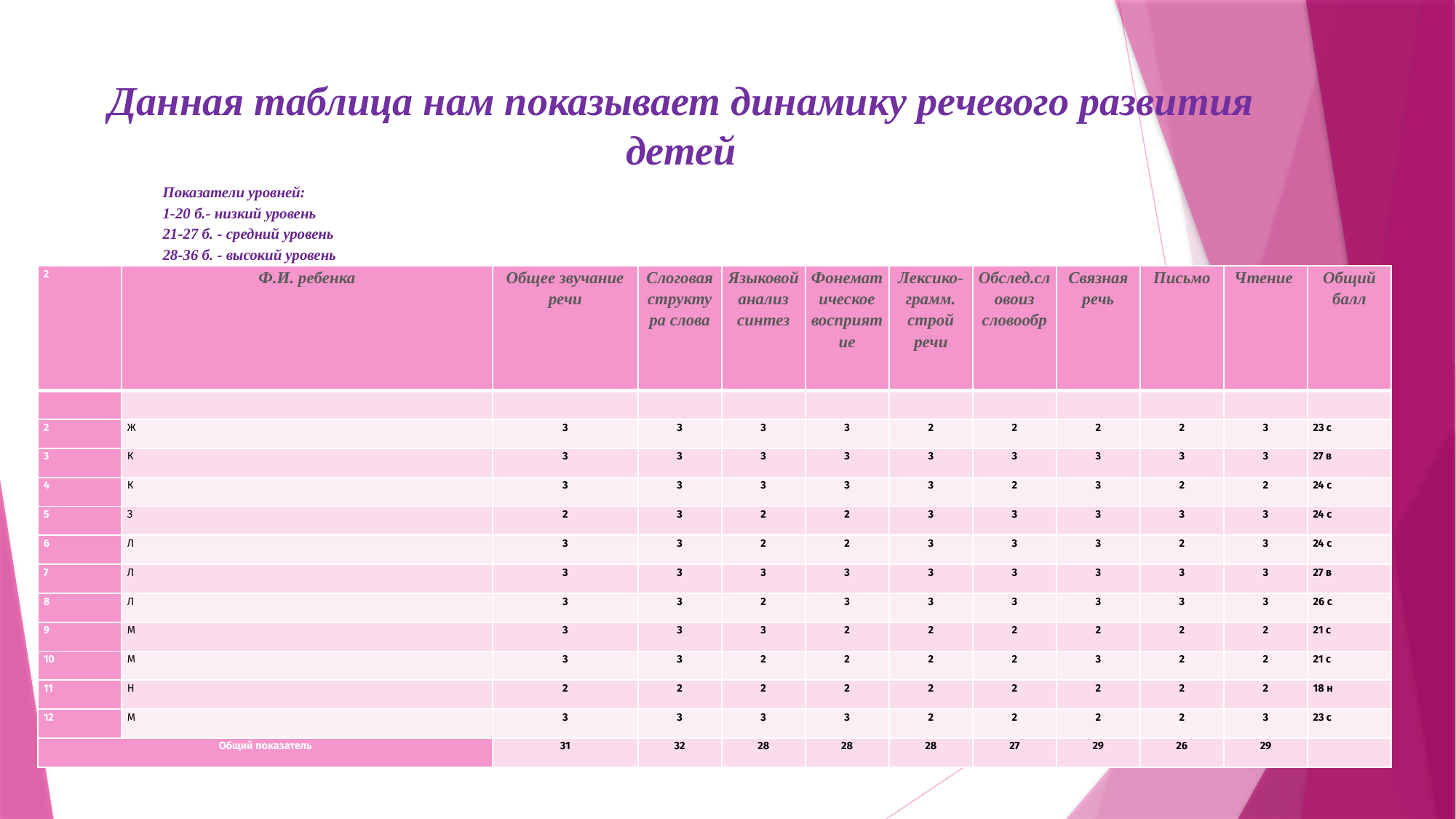

# Данная таблица нам показывает динамику речевого развития детей
Показатели уровней:
1-20 б.- низкий уровень
21-27 б. - средний уровень
28-36 б. - высокий уровень
| 2 | Ф.И. ребенка | Общее звучание речи | Слоговая структура слова | Языковой анализ синтез | Фонематическое восприятие | Лексико-грамм. строй речи | Обслед.словоиз словообр | Связная речь | Письмо | Чтение | Общий балл |
| --- | --- | --- | --- | --- | --- | --- | --- | --- | --- | --- | --- |
|  |  |  |  |  |  |  |  |  |  |  |  |
| 2 | Ж | 3 | 3 | 3 | 3 | 2 | 2 | 2 | 2 | 3 | 23 с |
| 3 | К | 3 | 3 | 3 | 3 | 3 | 3 | 3 | 3 | 3 | 27 в |
| 4 | К | 3 | 3 | 3 | 3 | 3 | 2 | 3 | 2 | 2 | 24 с |
| 5 | З | 2 | 3 | 2 | 2 | 3 | 3 | 3 | 3 | 3 | 24 с |
| 6 | Л | 3 | 3 | 2 | 2 | 3 | 3 | 3 | 2 | 3 | 24 с |
| 7 | Л | 3 | 3 | 3 | 3 | 3 | 3 | 3 | 3 | 3 | 27 в |
| 8 | Л | 3 | 3 | 2 | 3 | 3 | 3 | 3 | 3 | 3 | 26 с |
| 9 | М | 3 | 3 | 3 | 2 | 2 | 2 | 2 | 2 | 2 | 21 с |
| 10 | М | 3 | 3 | 2 | 2 | 2 | 2 | 3 | 2 | 2 | 21 с |
| 11 | Н | 2 | 2 | 2 | 2 | 2 | 2 | 2 | 2 | 2 | 18 н |
| 12 | М | 3 | 3 | 3 | 3 | 2 | 2 | 2 | 2 | 3 | 23 с |
| Общий показатель |  | 31 | 32 | 28 | 28 | 28 | 27 | 29 | 26 | 29 |  |